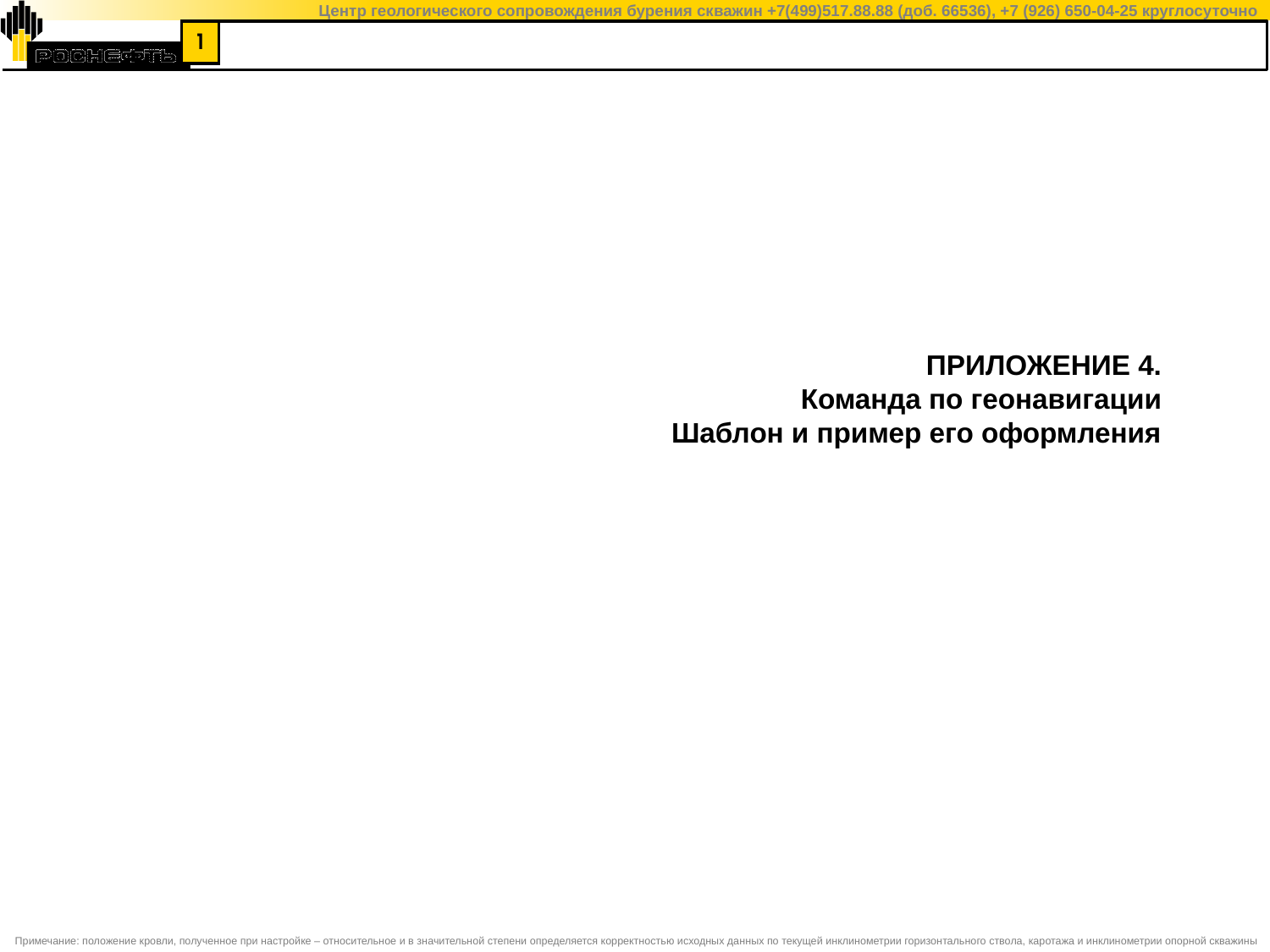

1
# ПРИЛОЖЕНИЕ 4. Команда по геонавигации Шаблон и пример его оформления